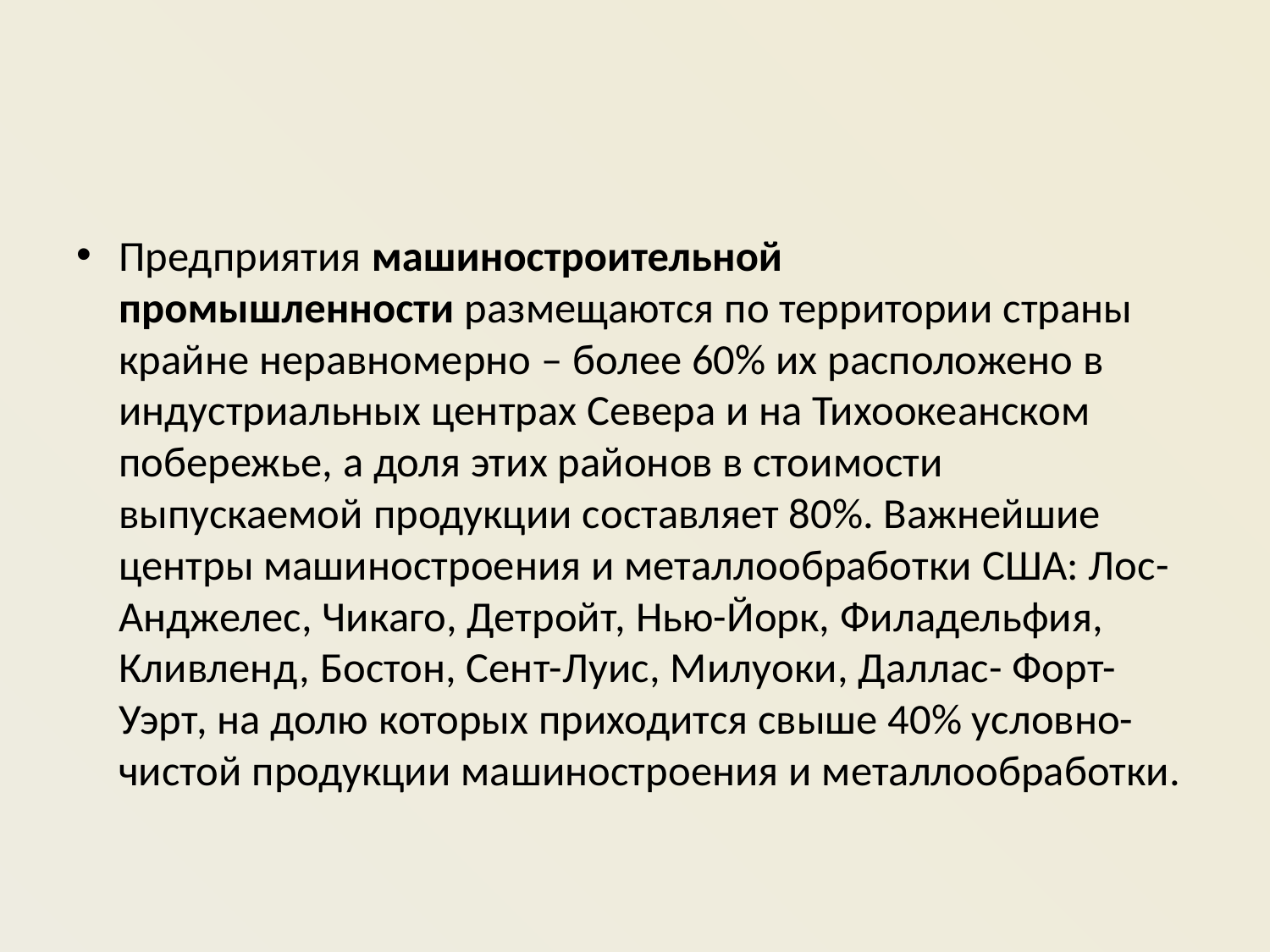

#
Предприятия машиностроительной промышленности размещаются по территории страны крайне неравномерно – более 60% их расположено в индустриальных центрах Севера и на Тихоокеанском побережье, а доля этих районов в стоимости выпускаемой продукции составляет 80%. Важнейшие центры машиностроения и металлообработки США: Лос-Анджелес, Чикаго, Детройт, Нью-Йорк, Филадельфия, Кливленд, Бостон, Сент-Луис, Милуоки, Даллас- Форт-Уэрт, на долю которых приходится свыше 40% условно-чистой продукции машиностроения и металлообработки.